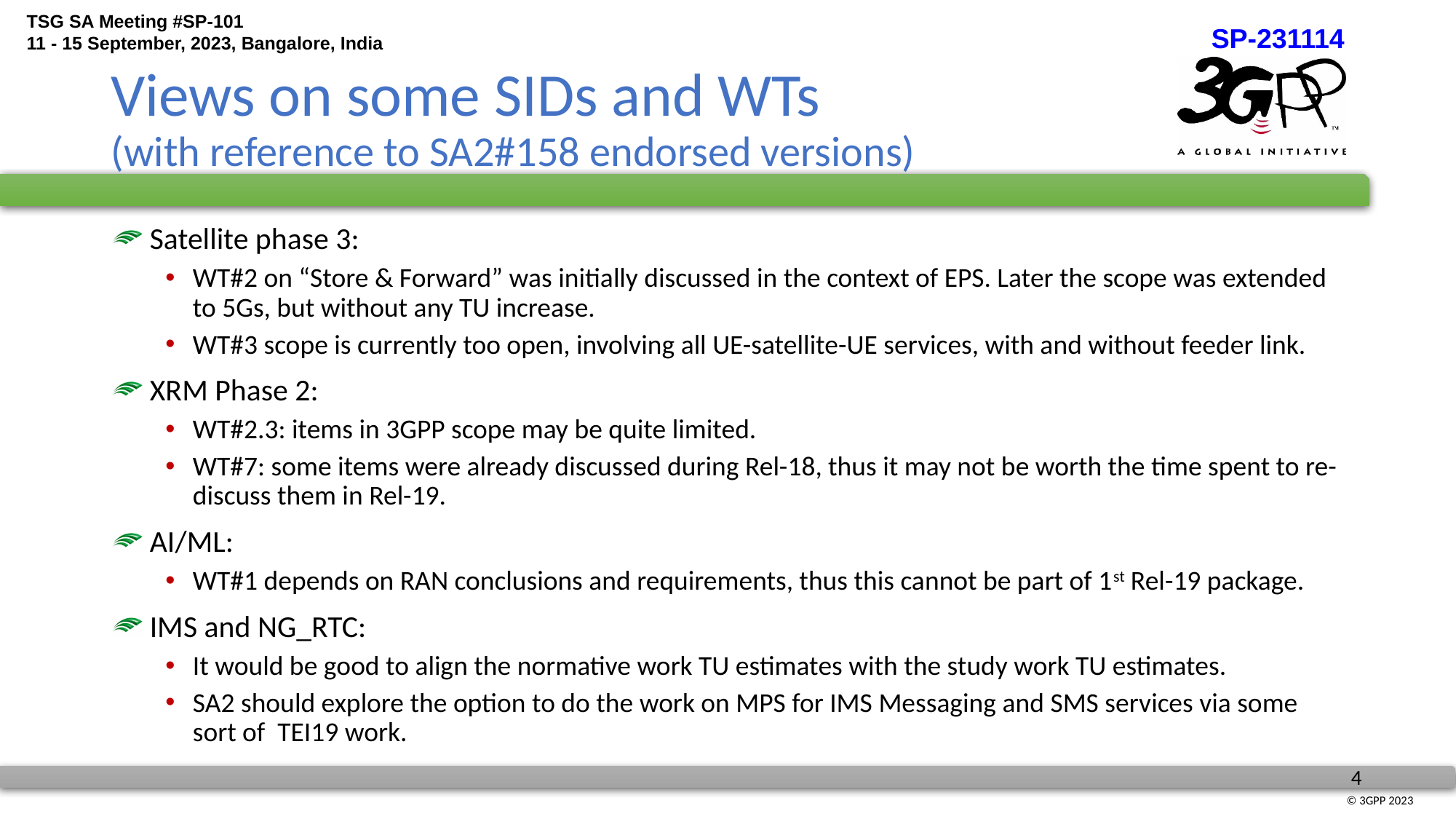

SP-231114
# Views on some SIDs and WTs (with reference to SA2#158 endorsed versions)
 Satellite phase 3:
WT#2 on “Store & Forward” was initially discussed in the context of EPS. Later the scope was extended to 5Gs, but without any TU increase.
WT#3 scope is currently too open, involving all UE-satellite-UE services, with and without feeder link.
 XRM Phase 2:
WT#2.3: items in 3GPP scope may be quite limited.
WT#7: some items were already discussed during Rel-18, thus it may not be worth the time spent to re-discuss them in Rel-19.
 AI/ML:
WT#1 depends on RAN conclusions and requirements, thus this cannot be part of 1st Rel-19 package.
 IMS and NG_RTC:
It would be good to align the normative work TU estimates with the study work TU estimates.
SA2 should explore the option to do the work on MPS for IMS Messaging and SMS services via some sort of  TEI19 work.